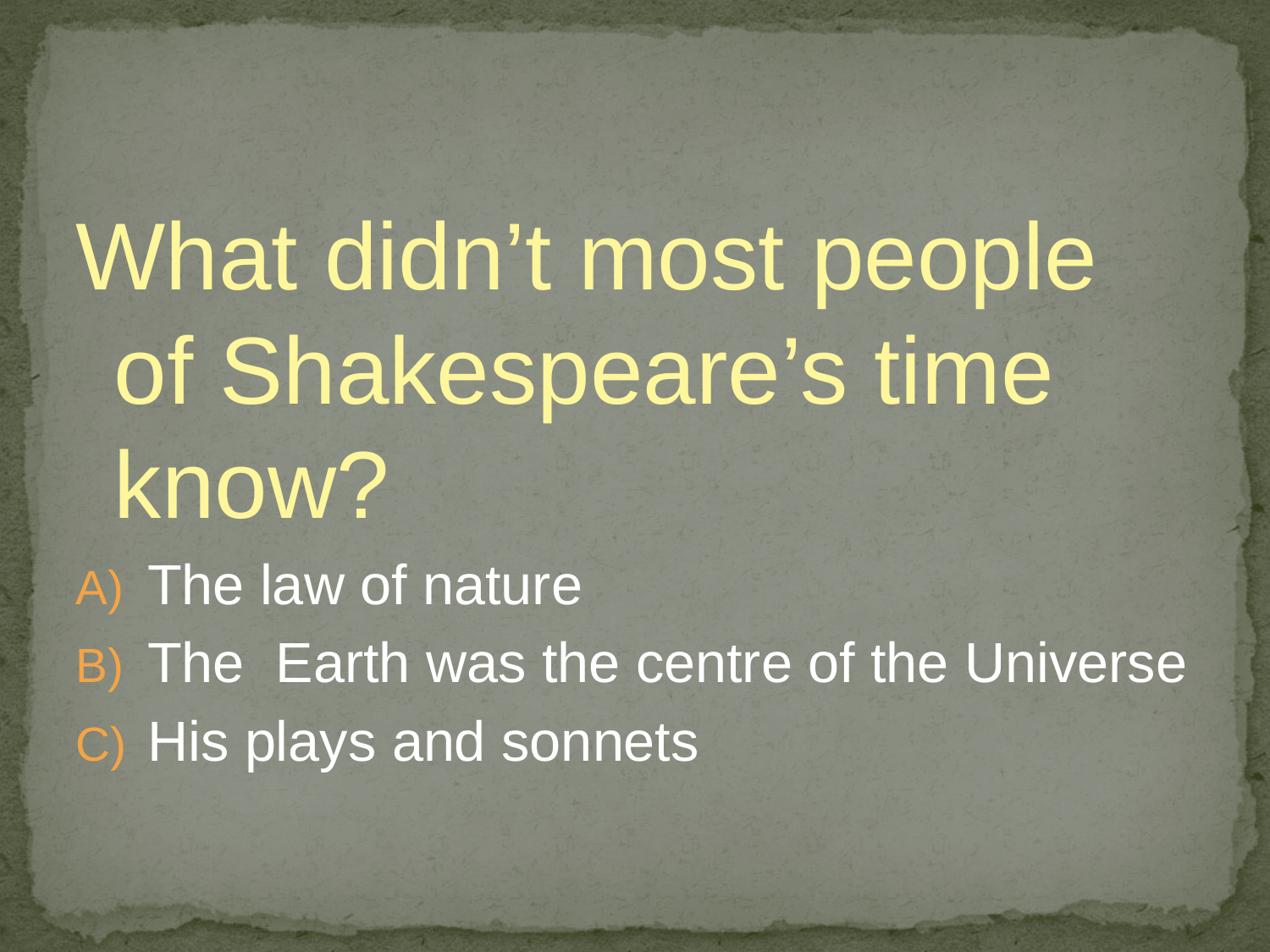

#
What didn’t most people of Shakespeare’s time know?
The law of nature
The  Earth was the centre of the Universe
His plays and sonnets